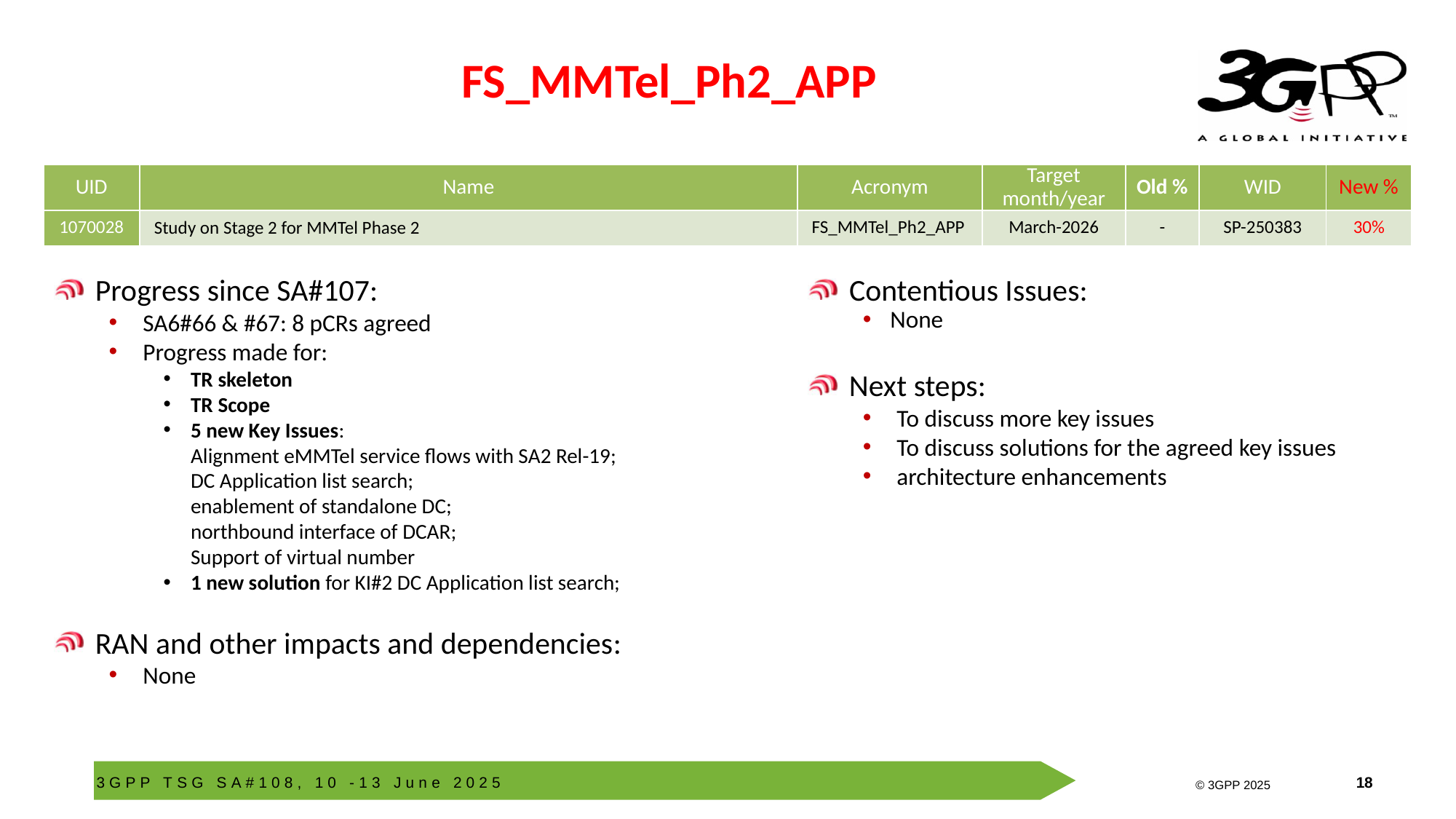

# FS_MMTel_Ph2_APP
| UID | Name | Acronym | Target month/year | Old % | WID | New % |
| --- | --- | --- | --- | --- | --- | --- |
| 1070028 | Study on Stage 2 for MMTel Phase 2 | FS\_MMTel\_Ph2\_APP | March-2026 | - | SP-250383 | 30% |
Progress since SA#107:
SA6#66 & #67: 8 pCRs agreed
Progress made for:
TR skeleton
TR Scope
5 new Key Issues:
Alignment eMMTel service flows with SA2 Rel-19;
DC Application list search;
enablement of standalone DC;
northbound interface of DCAR;
Support of virtual number
1 new solution for KI#2 DC Application list search;

RAN and other impacts and dependencies:
None
Contentious Issues:
None

Next steps:
To discuss more key issues
To discuss solutions for the agreed key issues
architecture enhancements